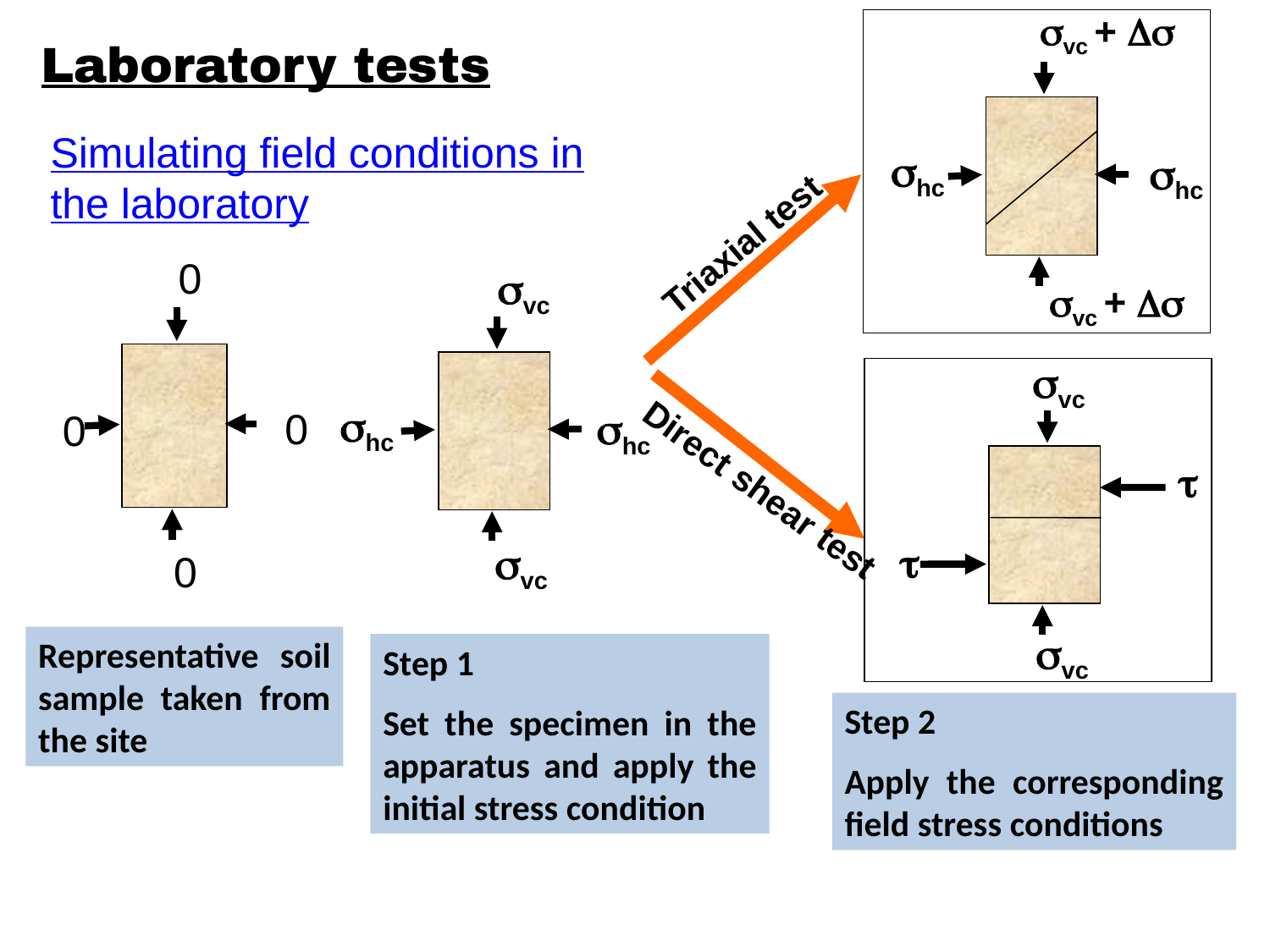

σvc + Δσ

σhc
σhc
σvc + Δσ

Triaxial test
Laboratory tests
Simulating field conditions in the laboratory
0

0
0
0
Representative soil sample taken from the site
σvc

σhc
σhc
σvc
Step 1
Set the specimen in the apparatus and apply the initial stress condition
σvc

τ

τ

σvc

Direct shear test
Step 2
Apply the corresponding field stress conditions